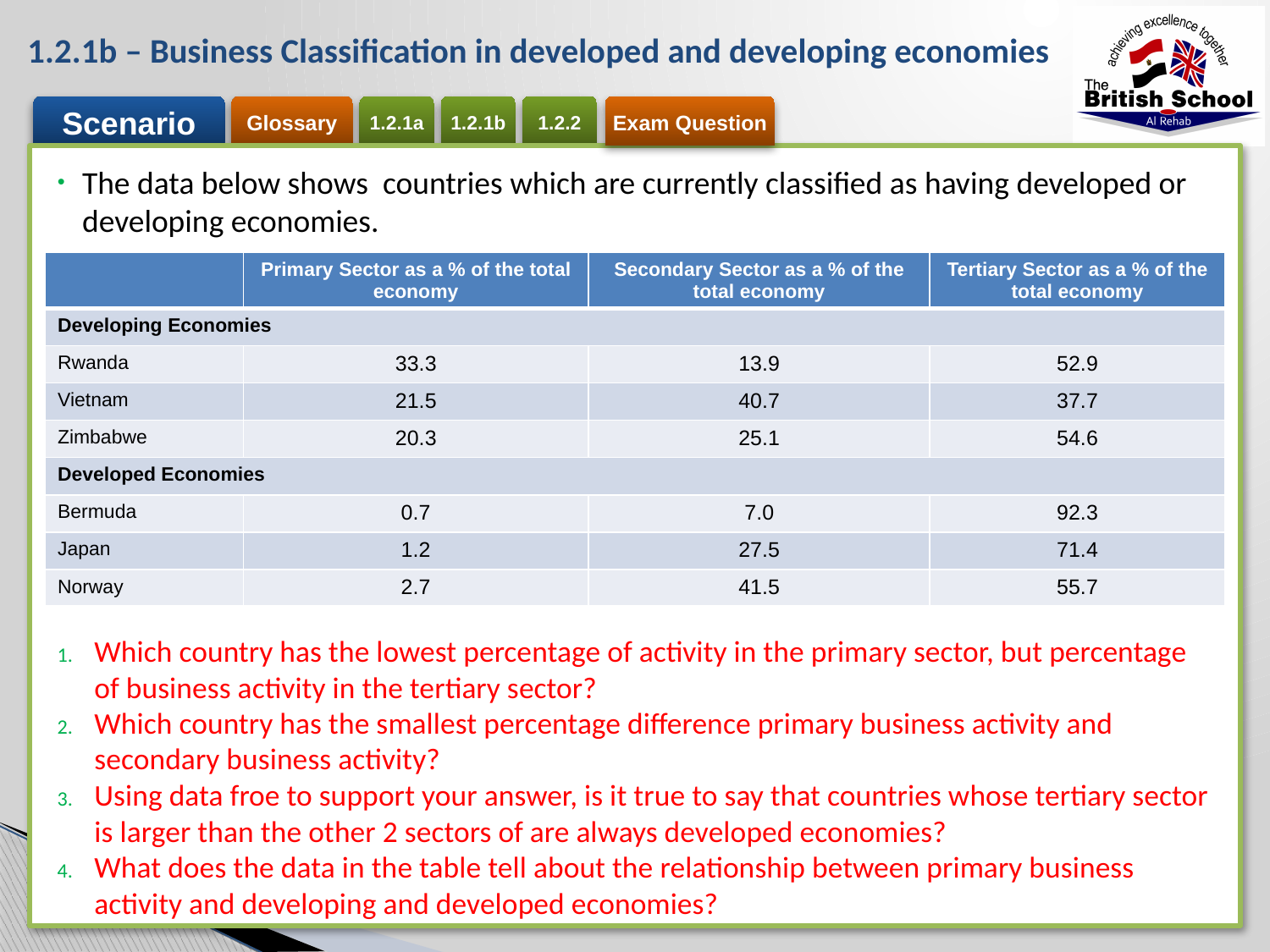

# 1.2.1b – Business Classification in developed and developing economies
The data below shows  countries which are currently classified as having developed or developing economies.
|  | Primary Sector as a % of the total economy | Secondary Sector as a % of the total economy | Tertiary Sector as a % of the total economy |
| --- | --- | --- | --- |
| Developing Economies |  |  |  |
| Rwanda | 33.3 | 13.9 | 52.9 |
| Vietnam | 21.5 | 40.7 | 37.7 |
| Zimbabwe | 20.3 | 25.1 | 54.6 |
| Developed Economies |  |  |  |
| Bermuda | 0.7 | 7.0 | 92.3 |
| Japan | 1.2 | 27.5 | 71.4 |
| Norway | 2.7 | 41.5 | 55.7 |
Which country has the lowest percentage of activity in the primary sector, but percentage of business activity in the tertiary sector?
Which country has the smallest percentage difference primary business activity and secondary business activity?
Using data froe to support your answer, is it true to say that countries whose tertiary sector is larger than the other 2 sectors of are always developed economies?
What does the data in the table tell about the relationship between primary business activity and developing and developed economies?